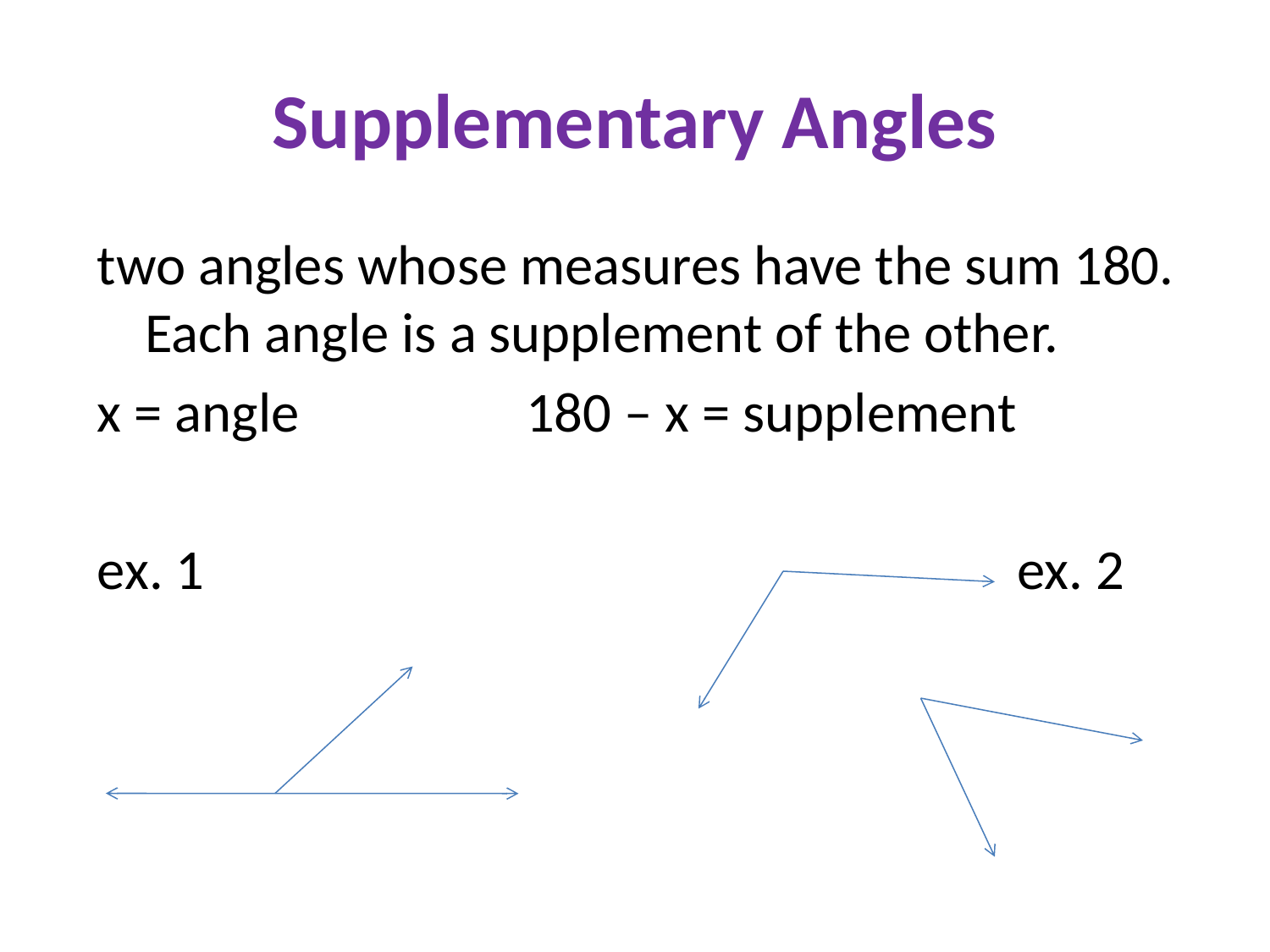

# Supplementary Angles
two angles whose measures have the sum 180.  Each angle is a supplement of the other.
x = angle		180 – x = supplement

ex. 1                                                                ex. 2